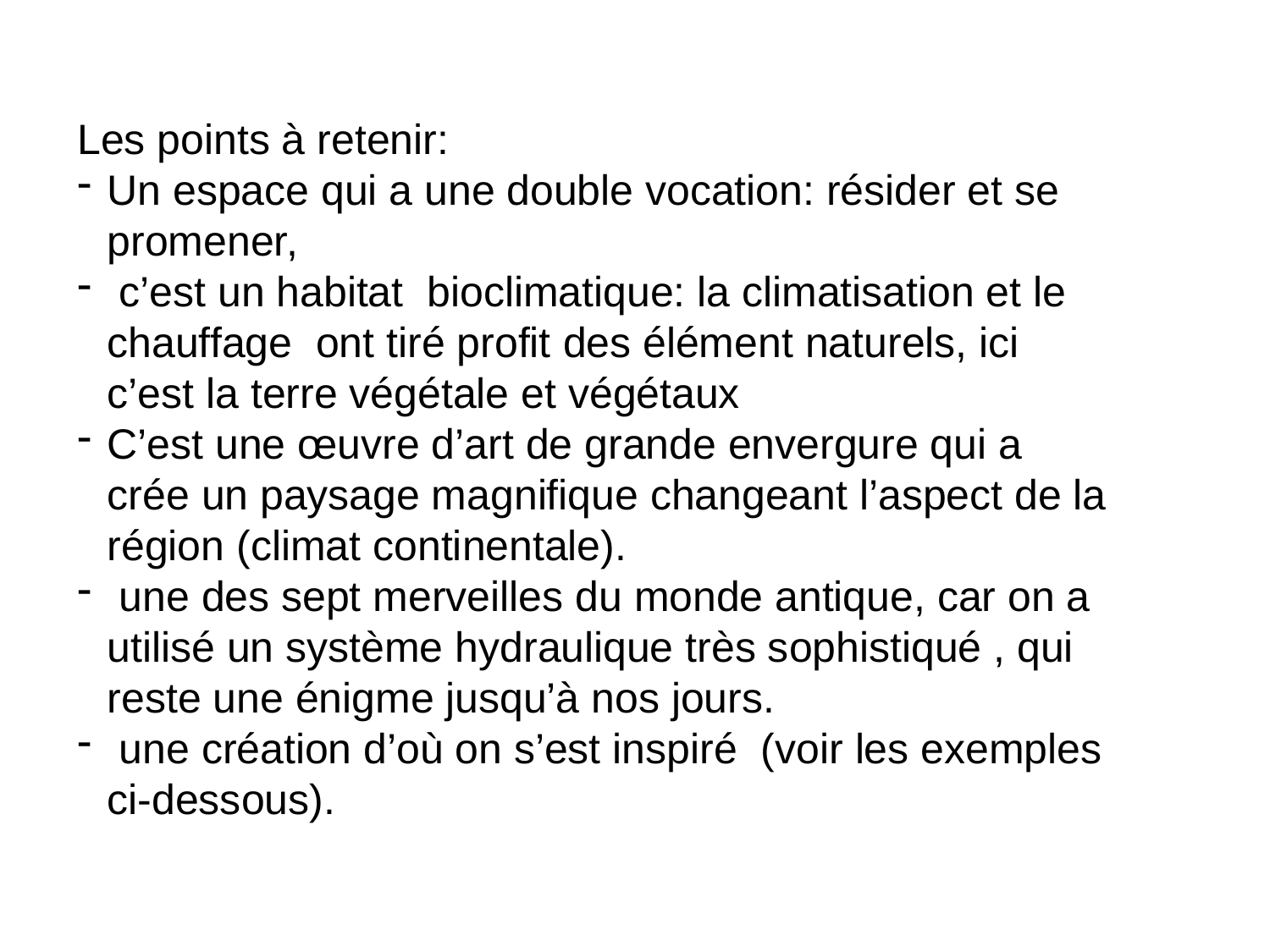

Les points à retenir:
Un espace qui a une double vocation: résider et se promener,
 c’est un habitat  bioclimatique: la climatisation et le chauffage  ont tiré profit des élément naturels, ici c’est la terre végétale et végétaux
C’est une œuvre d’art de grande envergure qui a crée un paysage magnifique changeant l’aspect de la région (climat continentale).
 une des sept merveilles du monde antique, car on a utilisé un système hydraulique très sophistiqué , qui reste une énigme jusqu’à nos jours.
 une création d’où on s’est inspiré  (voir les exemples ci-dessous).